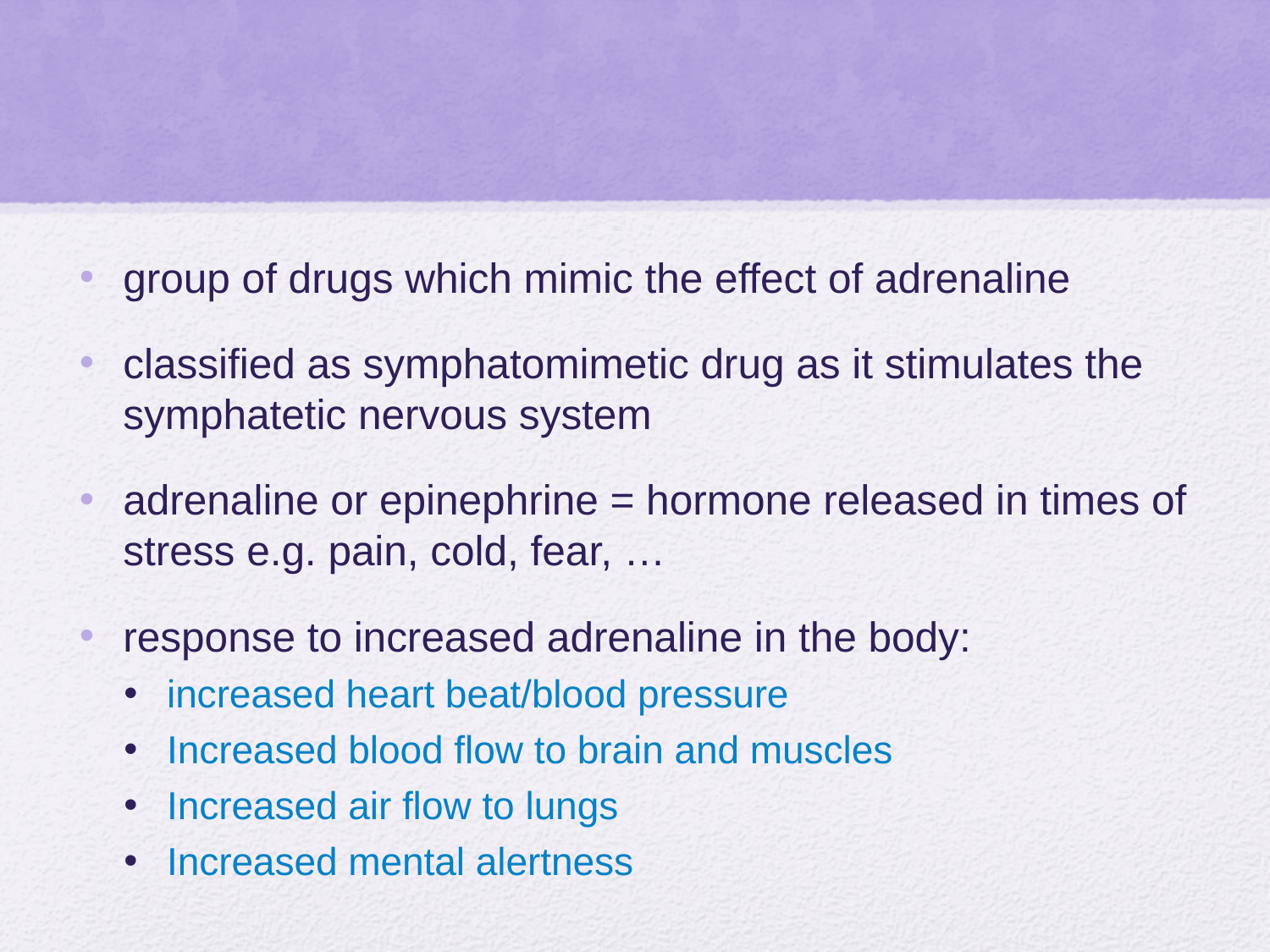

# amphetamines
group of drugs which mimic the effect of adrenaline
classified as symphatomimetic drug as it stimulates the symphatetic nervous system
adrenaline or epinephrine = hormone released in times of stress e.g. pain, cold, fear, …
response to increased adrenaline in the body:
increased heart beat/blood pressure
Increased blood flow to brain and muscles
Increased air flow to lungs
Increased mental alertness